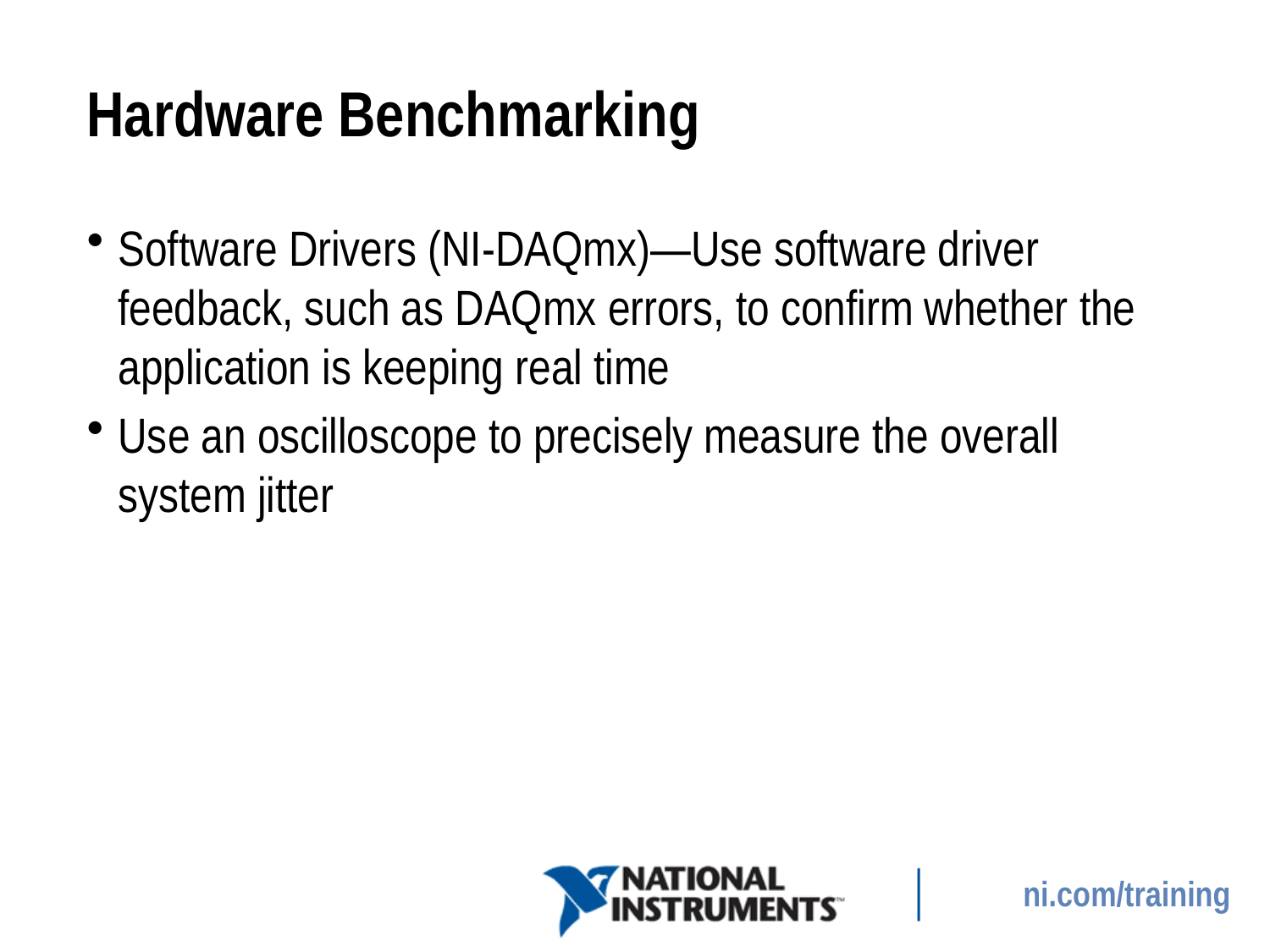

# Hardware Benchmarking
Software Drivers (NI-DAQmx)—Use software driver feedback, such as DAQmx errors, to confirm whether the application is keeping real time
Use an oscilloscope to precisely measure the overall system jitter